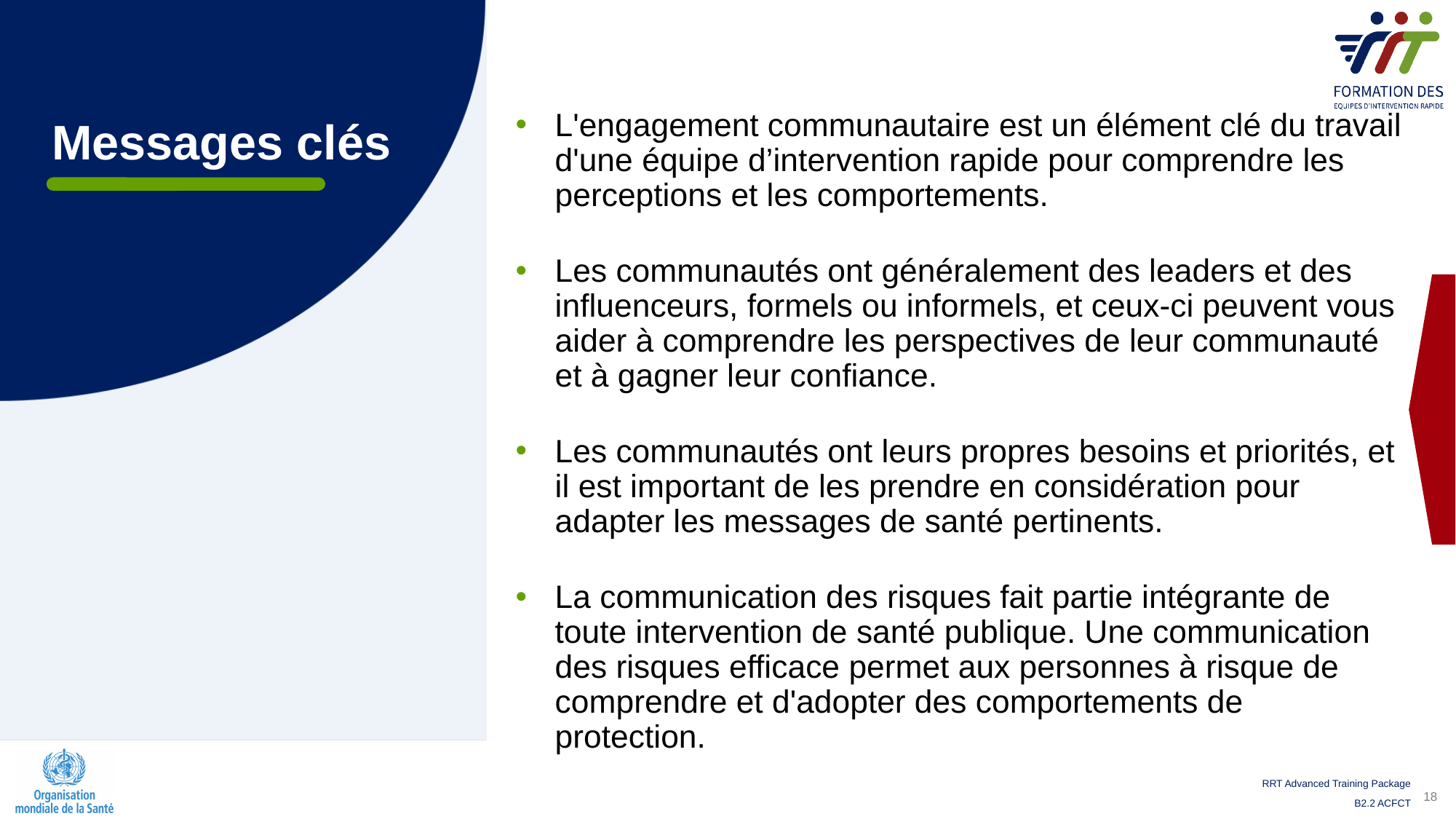

L'engagement communautaire est un élément clé du travail d'une équipe d’intervention rapide pour comprendre les perceptions et les comportements.

Les communautés ont généralement des leaders et des influenceurs, formels ou informels, et ceux-ci peuvent vous aider à comprendre les perspectives de leur communauté et à gagner leur confiance.

Les communautés ont leurs propres besoins et priorités, et il est important de les prendre en considération pour adapter les messages de santé pertinents.

La communication des risques fait partie intégrante de toute intervention de santé publique. Une communication des risques efficace permet aux personnes à risque de comprendre et d'adopter des comportements de protection.
Messages clés